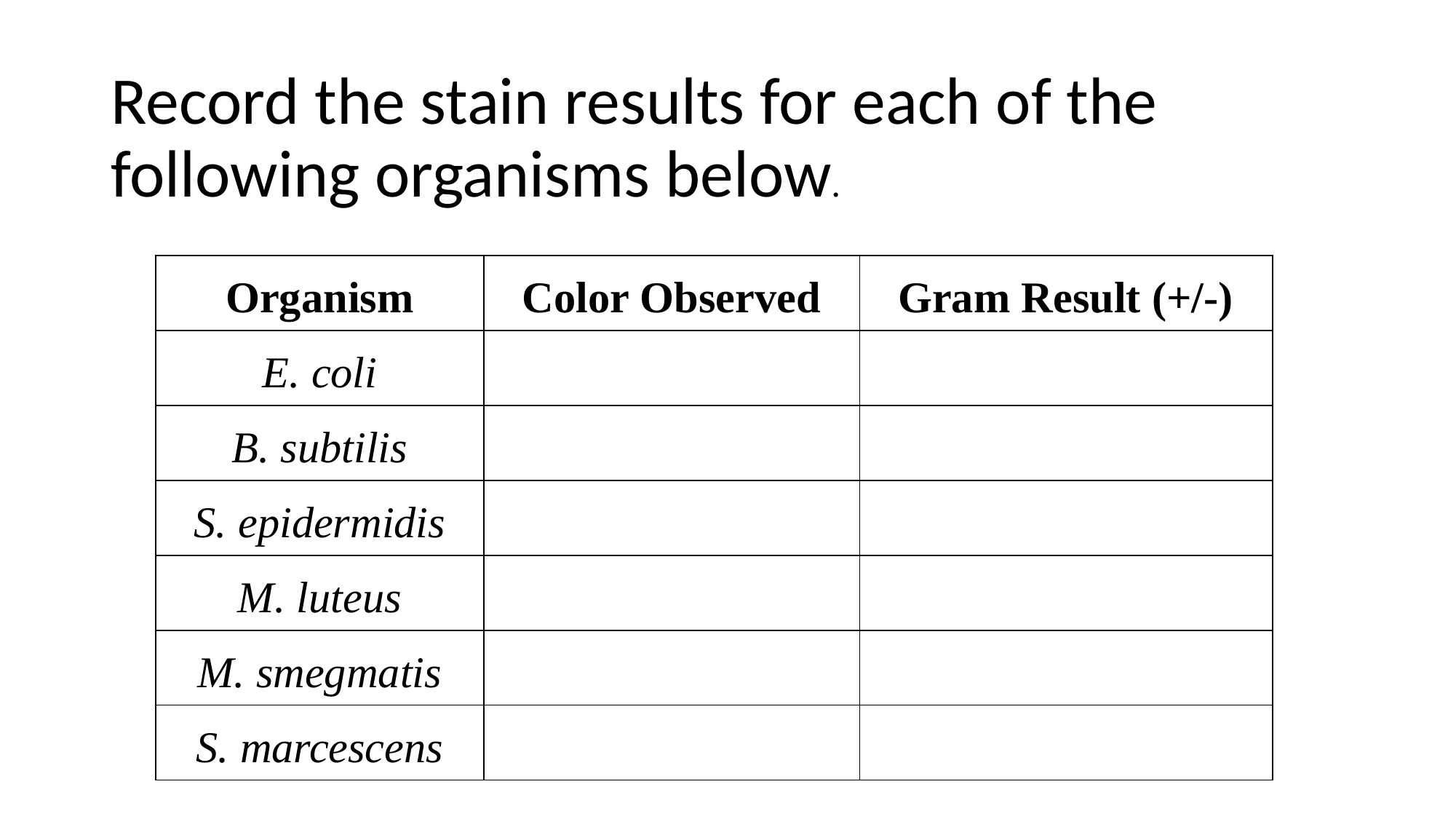

# Record the stain results for each of the following organisms below.
| Organism | Color Observed | Gram Result (+/-) |
| --- | --- | --- |
| E. coli |  |  |
| B. subtilis |  |  |
| S. epidermidis |  |  |
| M. luteus |  |  |
| M. smegmatis |  |  |
| S. marcescens |  |  |